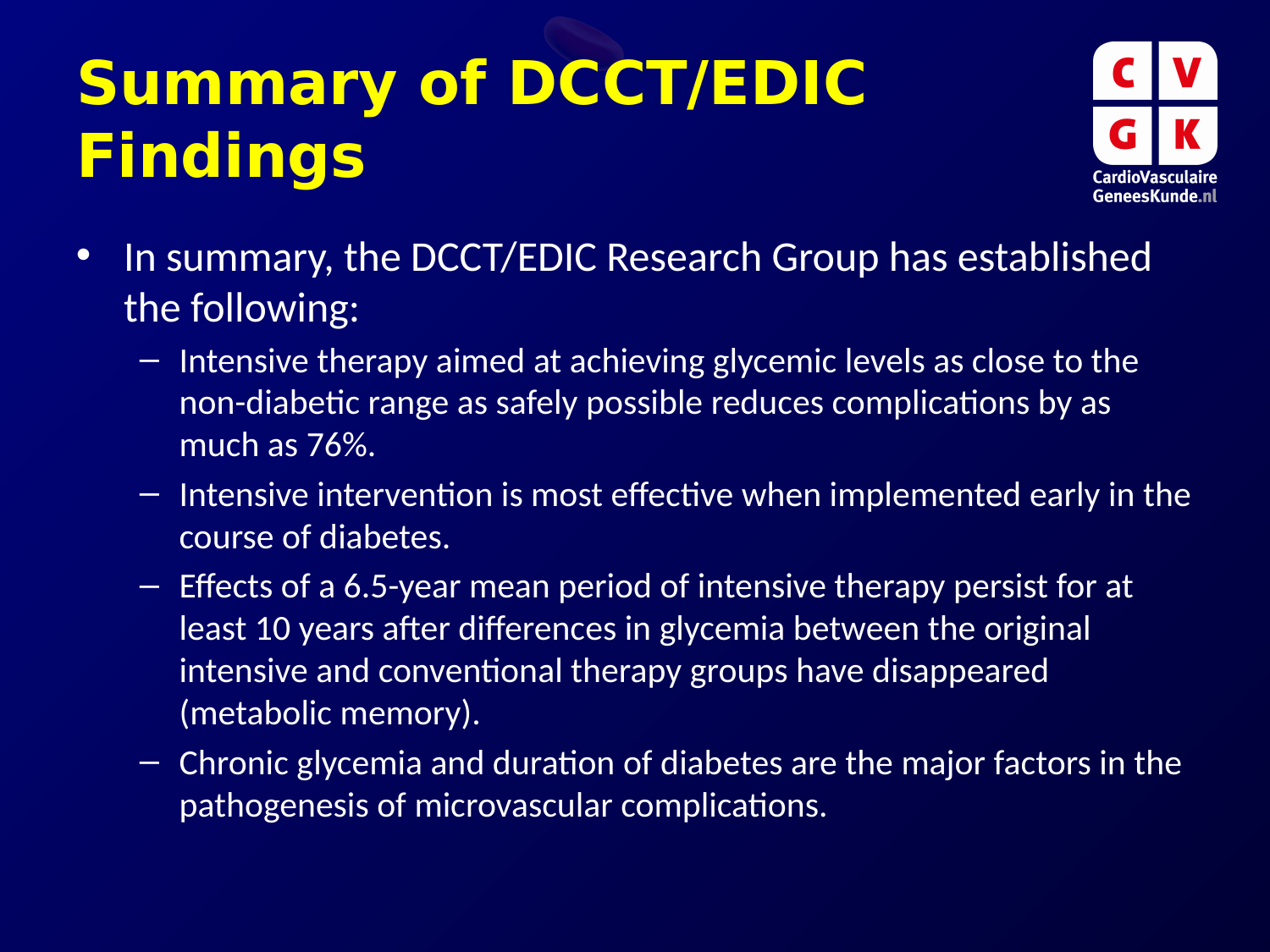

Summary of DCCT/EDIC Findings
In summary, the DCCT/EDIC Research Group has established the following:
Intensive therapy aimed at achieving glycemic levels as close to the non-diabetic range as safely possible reduces complications by as much as 76%.
Intensive intervention is most effective when implemented early in the course of diabetes.
Effects of a 6.5-year mean period of intensive therapy persist for at least 10 years after differences in glycemia between the original intensive and conventional therapy groups have disappeared (metabolic memory).
Chronic glycemia and duration of diabetes are the major factors in the pathogenesis of microvascular complications.